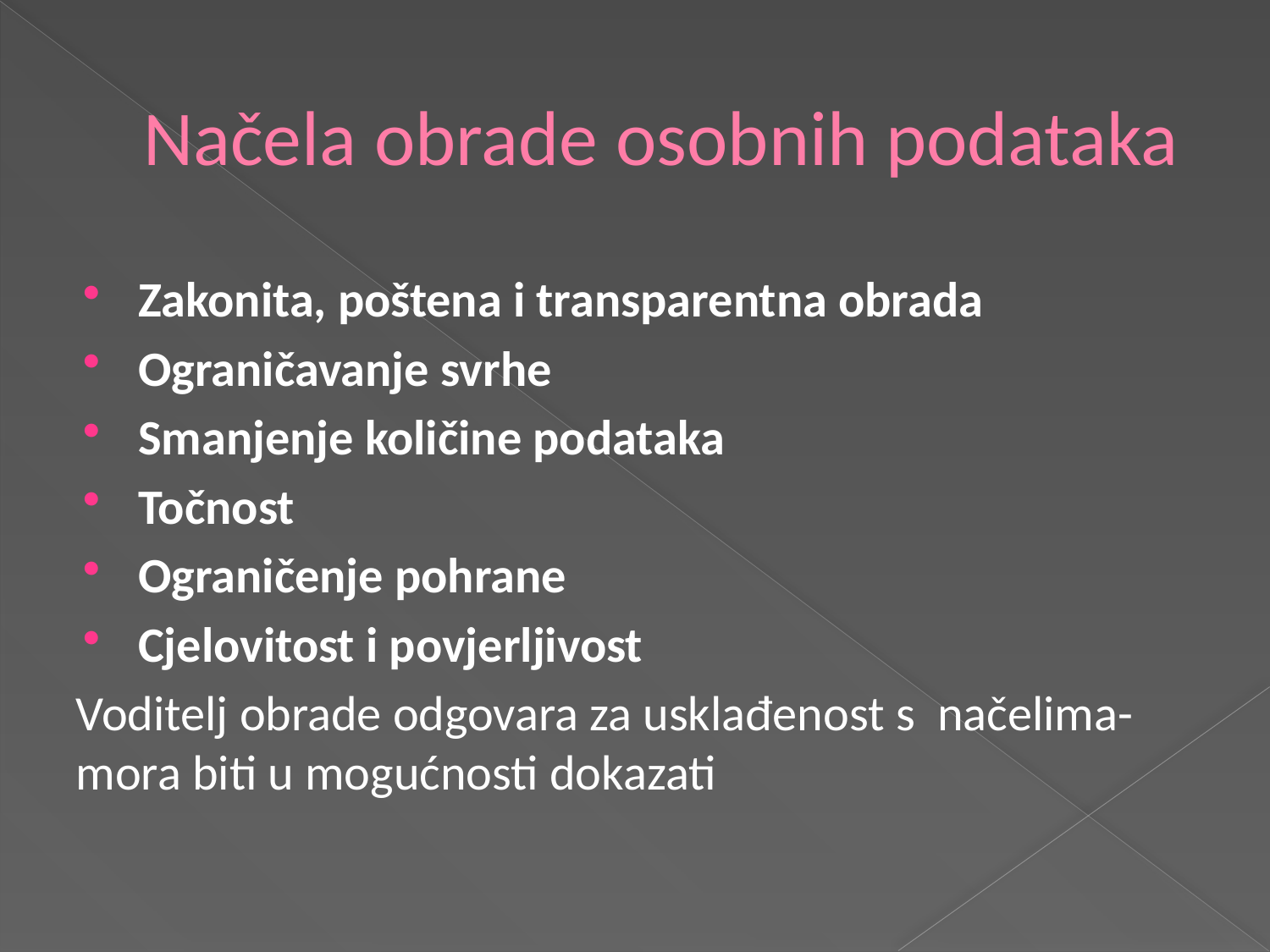

# Načela obrade osobnih podataka
Zakonita, poštena i transparentna obrada
Ograničavanje svrhe
Smanjenje količine podataka
Točnost
Ograničenje pohrane
Cjelovitost i povjerljivost
Voditelj obrade odgovara za usklađenost s  načelima-mora biti u mogućnosti dokazati